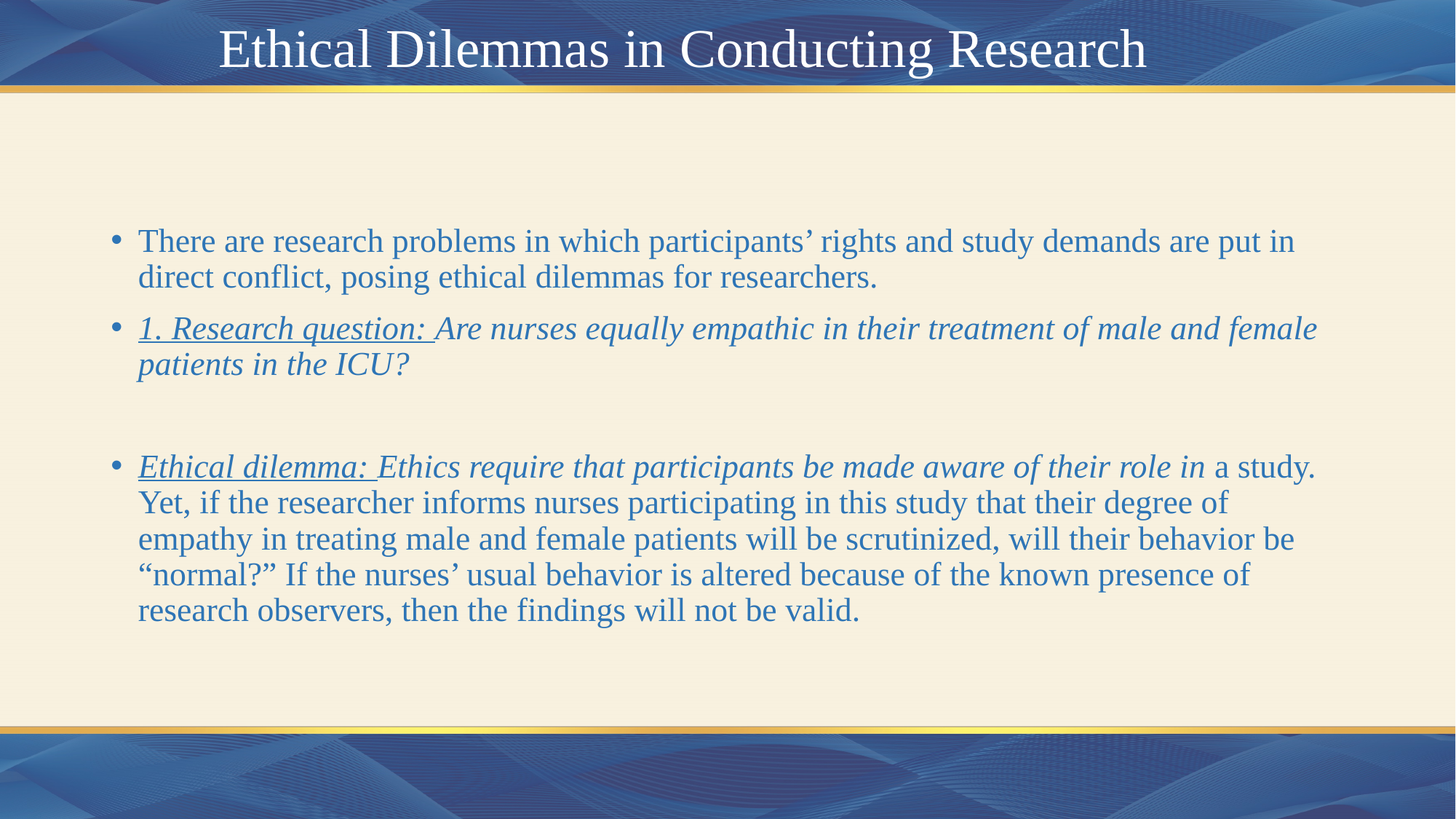

# Ethical Dilemmas in Conducting Research
There are research problems in which participants’ rights and study demands are put in direct conflict, posing ethical dilemmas for researchers.
1. Research question: Are nurses equally empathic in their treatment of male and female patients in the ICU?

Ethical dilemma: Ethics require that participants be made aware of their role in a study. Yet, if the researcher informs nurses participating in this study that their degree of empathy in treating male and female patients will be scrutinized, will their behavior be “normal?” If the nurses’ usual behavior is altered because of the known presence of research observers, then the findings will not be valid.